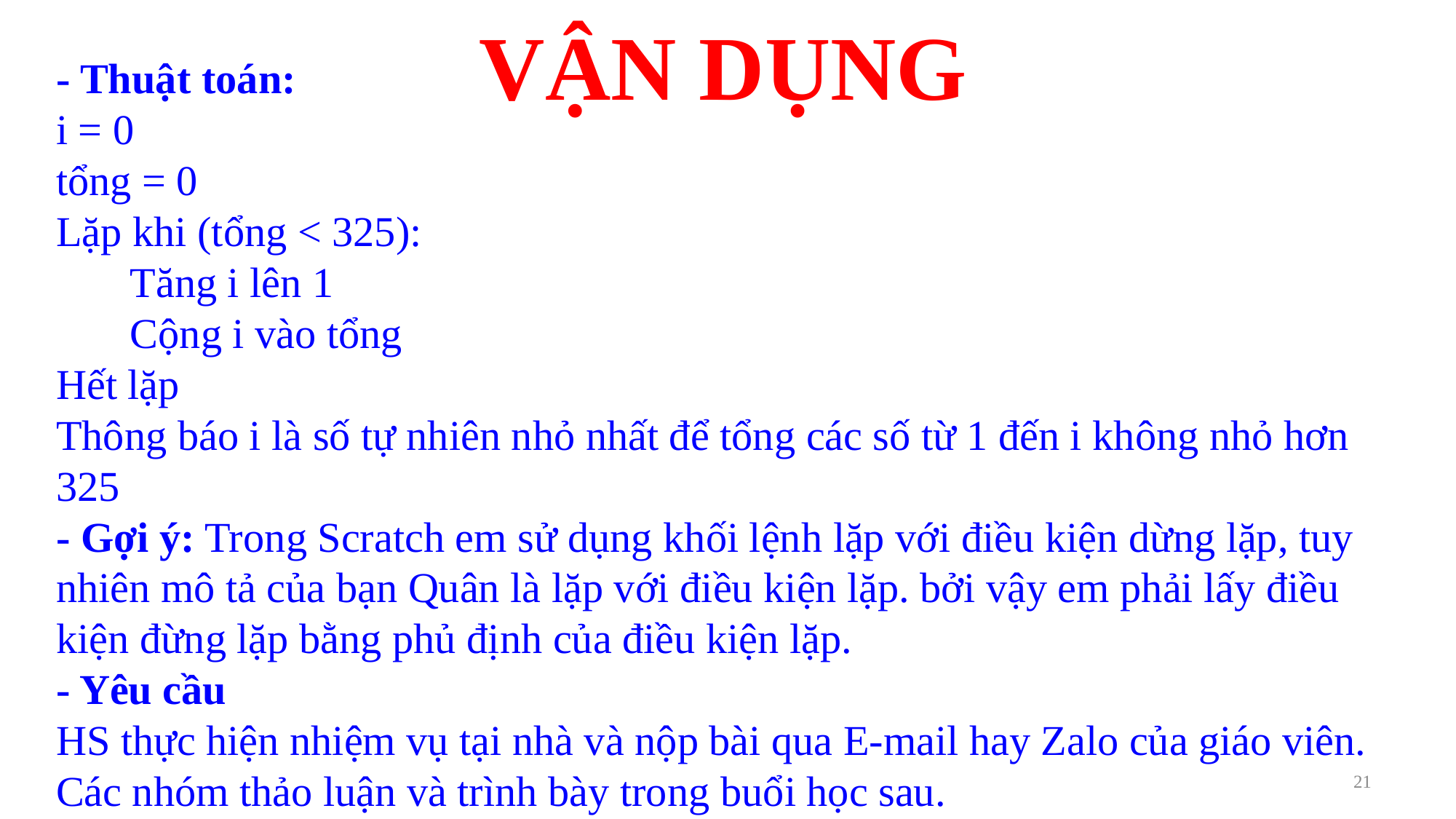

VẬN DỤNG
- Thuật toán:
i = 0
tổng = 0
Lặp khi (tổng < 325):
       Tăng i lên 1
       Cộng i vào tổng
Hết lặp
Thông báo i là số tự nhiên nhỏ nhất để tổng các số từ 1 đến i không nhỏ hơn 325
- Gợi ý: Trong Scratch em sử dụng khối lệnh lặp với điều kiện dừng lặp, tuy nhiên mô tả của bạn Quân là lặp với điều kiện lặp. bởi vậy em phải lấy điều kiện đừng lặp bằng phủ định của điều kiện lặp.
- Yêu cầu
HS thực hiện nhiệm vụ tại nhà và nộp bài qua E-mail hay Zalo của giáo viên.  Các nhóm thảo luận và trình bày trong buổi học sau.

21